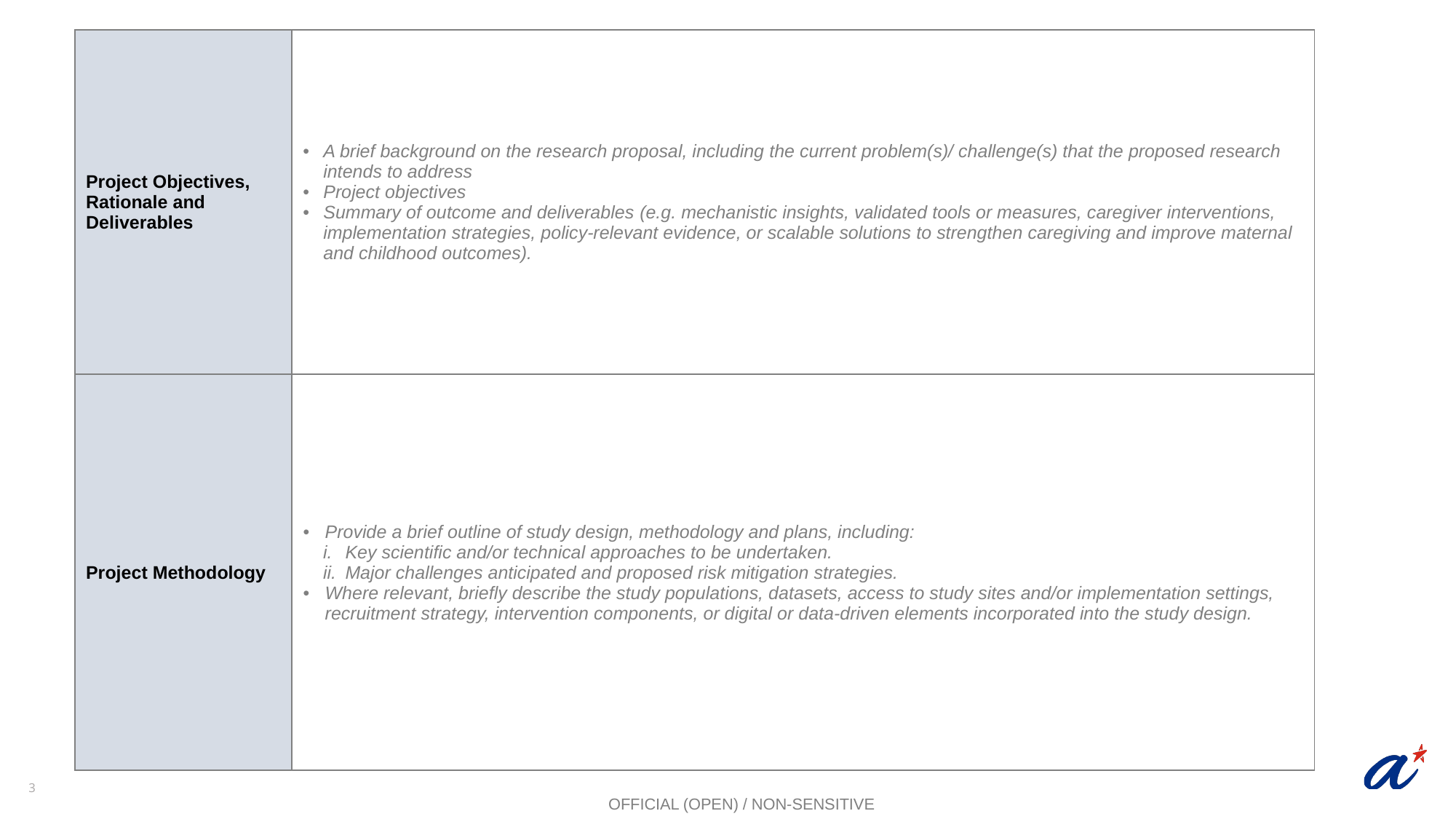

| Project Objectives, Rationale and Deliverables | A brief background on the research proposal, including the current problem(s)/ challenge(s) that the proposed research intends to address Project objectives Summary of outcome and deliverables (e.g. mechanistic insights, validated tools or measures, caregiver interventions, implementation strategies, policy-relevant evidence, or scalable solutions to strengthen caregiving and improve maternal and childhood outcomes). |
| --- | --- |
| Project Methodology | • Provide a brief outline of study design, methodology and plans, including: i. Key scientific and/or technical approaches to be undertaken. ii. Major challenges anticipated and proposed risk mitigation strategies. • Where relevant, briefly describe the study populations, datasets, access to study sites and/or implementation settings, recruitment strategy, intervention components, or digital or data-driven elements incorporated into the study design. |
OFFICIAL (OPEN) / NON-SENSITIVE